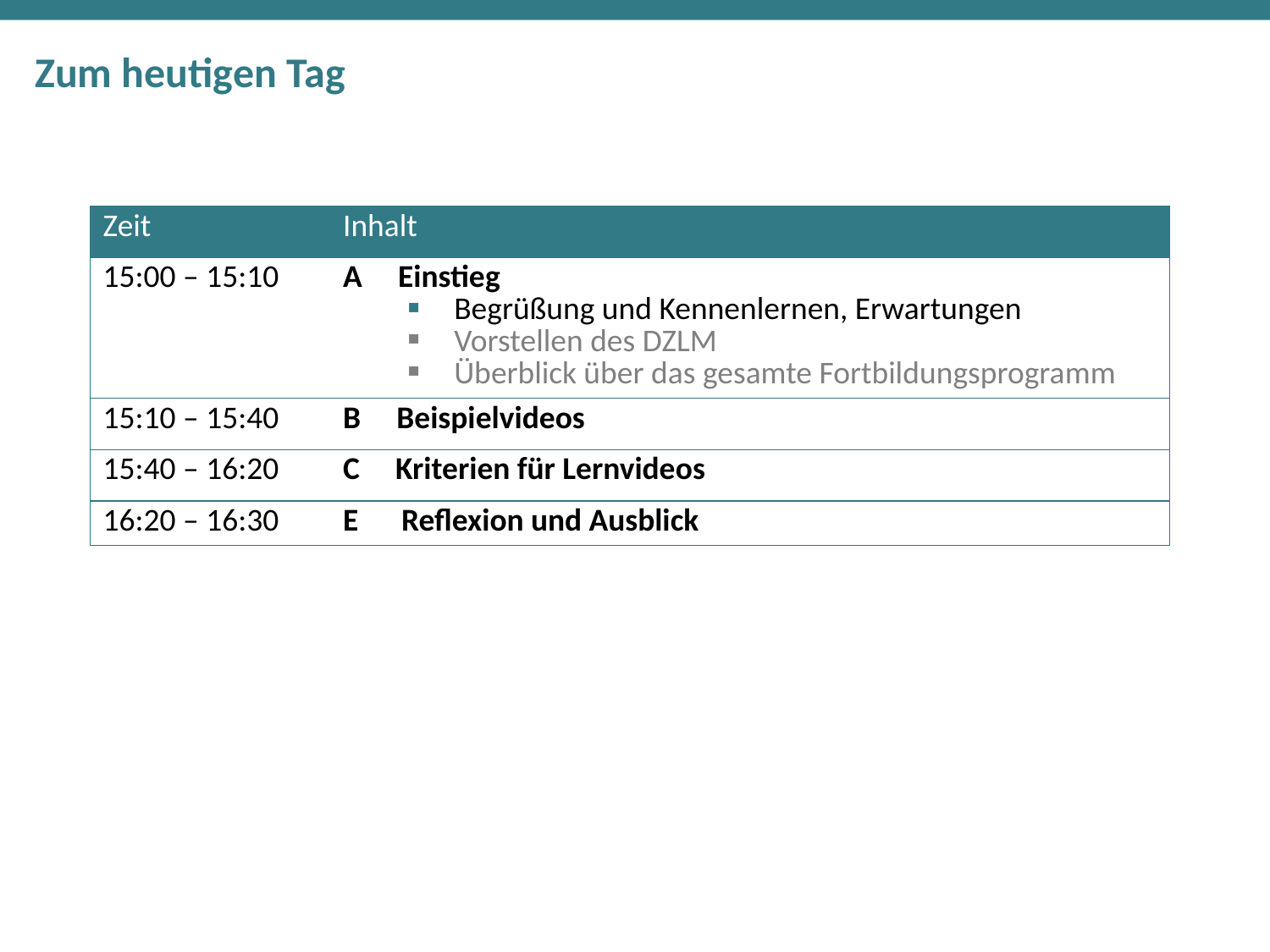

# Zum heutigen Tag
| Zeit | Inhalt |
| --- | --- |
| 15:00 – 15:10 | A Einstieg Begrüßung und Kennenlernen, Erwartungen Vorstellen des DZLM Überblick über das gesamte Fortbildungsprogramm |
| 15:10 – 15:40 | B Beispielvideos |
| 15:40 – 16:20 | C Kriterien für Lernvideos |
| 16:20 – 16:30 | E Reflexion und Ausblick |